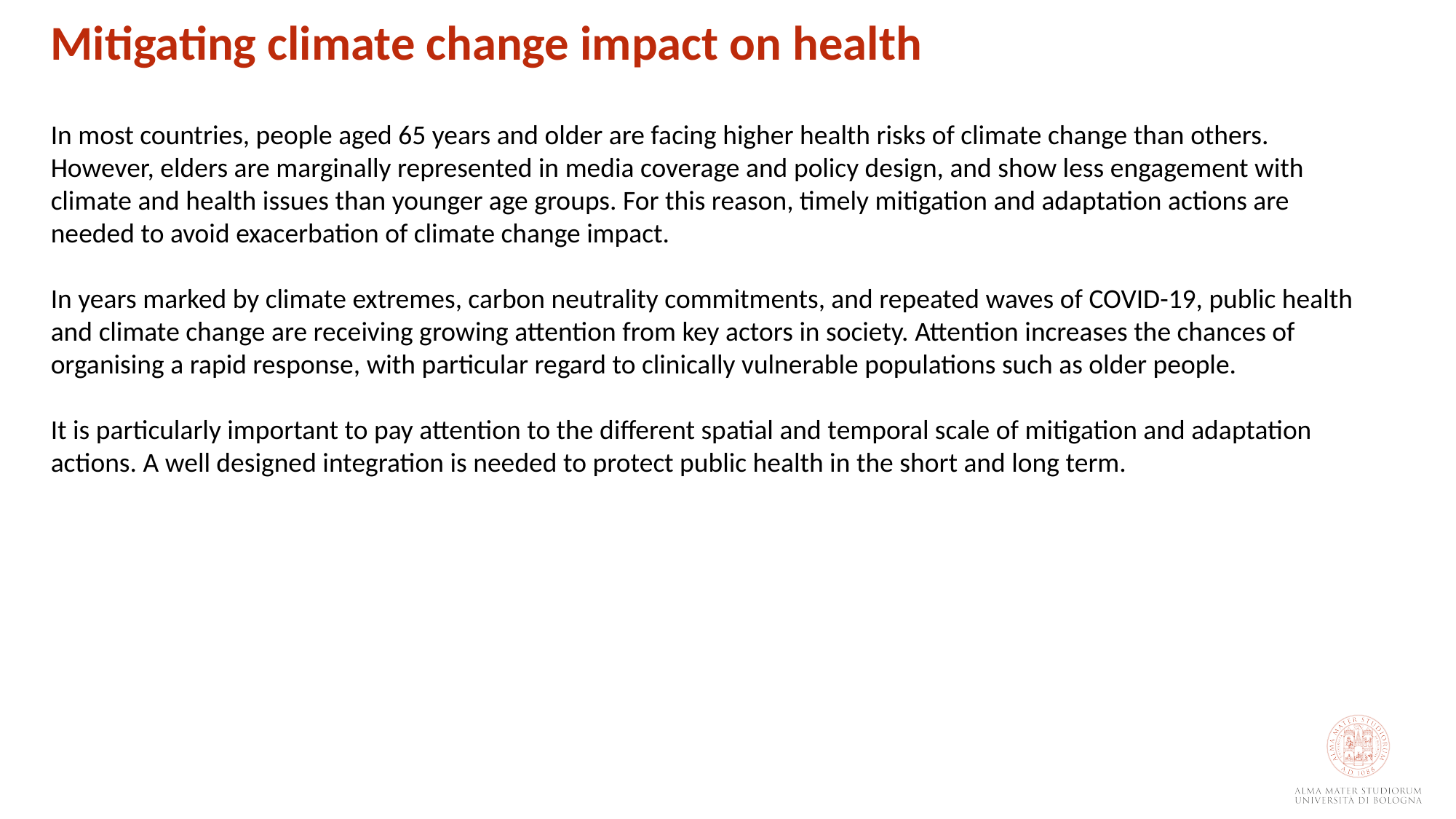

Mitigating climate change impact on health
In most countries, people aged 65 years and older are facing higher health risks of climate change than others. However, elders are marginally represented in media coverage and policy design, and show less engagement with climate and health issues than younger age groups. For this reason, timely mitigation and adaptation actions are needed to avoid exacerbation of climate change impact.

In years marked by climate extremes, carbon neutrality commitments, and repeated waves of COVID-19, public health and climate change are receiving growing attention from key actors in society. Attention increases the chances of organising a rapid response, with particular regard to clinically vulnerable populations such as older people.

It is particularly important to pay attention to the different spatial and temporal scale of mitigation and adaptation actions. A well designed integration is needed to protect public health in the short and long term.